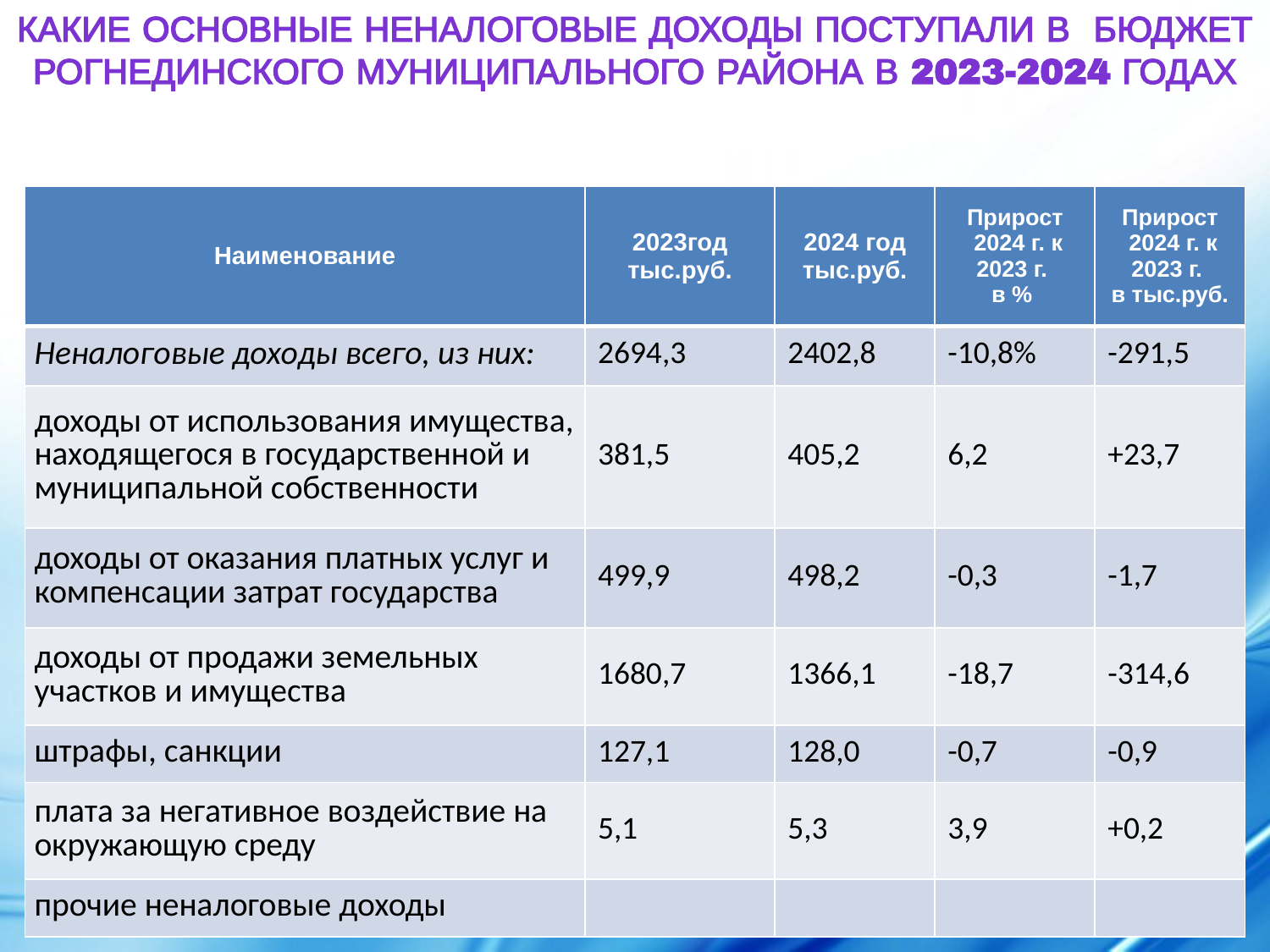

Какие основные неналоговые доходы поступали в  бюджет рогнединского муниципального района в 2023-2024 годах
| Наименование | 2023год тыс.руб. | 2024 год тыс.руб. | Прирост 2024 г. к 2023 г. в % | Прирост 2024 г. к 2023 г. в тыс.руб. |
| --- | --- | --- | --- | --- |
| Неналоговые доходы всего, из них: | 2694,3 | 2402,8 | -10,8% | -291,5 |
| доходы от использования имущества, находящегося в государственной и муниципальной собственности | 381,5 | 405,2 | 6,2 | +23,7 |
| доходы от оказания платных услуг и компенсации затрат государства | 499,9 | 498,2 | -0,3 | -1,7 |
| доходы от продажи земельных участков и имущества | 1680,7 | 1366,1 | -18,7 | -314,6 |
| штрафы, санкции | 127,1 | 128,0 | -0,7 | -0,9 |
| плата за негативное воздействие на окружающую среду | 5,1 | 5,3 | 3,9 | +0,2 |
| прочие неналоговые доходы |  |  |  |  |
9